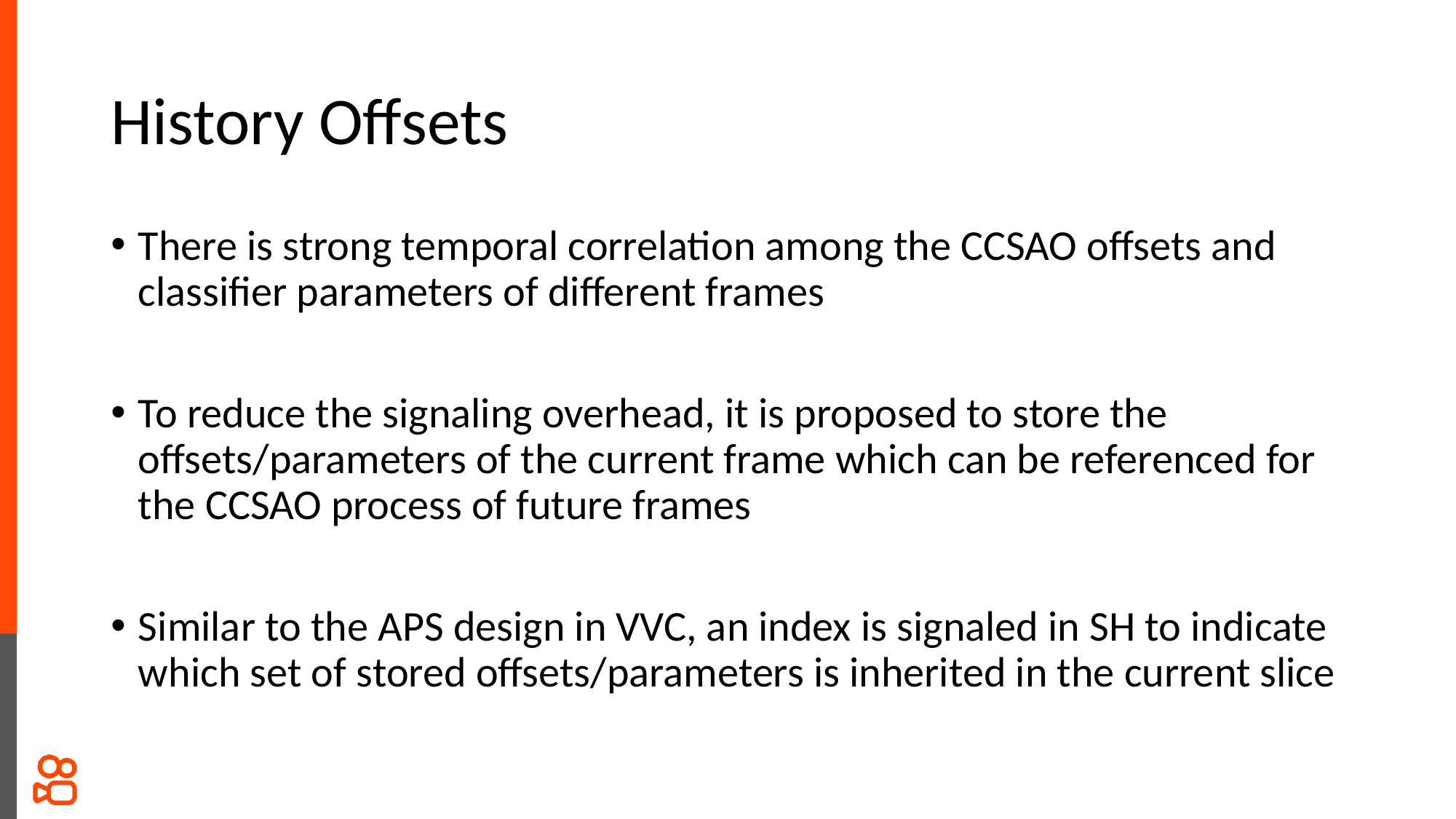

# History Offsets
There is strong temporal correlation among the CCSAO offsets and classifier parameters of different frames

To reduce the signaling overhead, it is proposed to store the offsets/parameters of the current frame which can be referenced for the CCSAO process of future frames

Similar to the APS design in VVC, an index is signaled in SH to indicate which set of stored offsets/parameters is inherited in the current slice